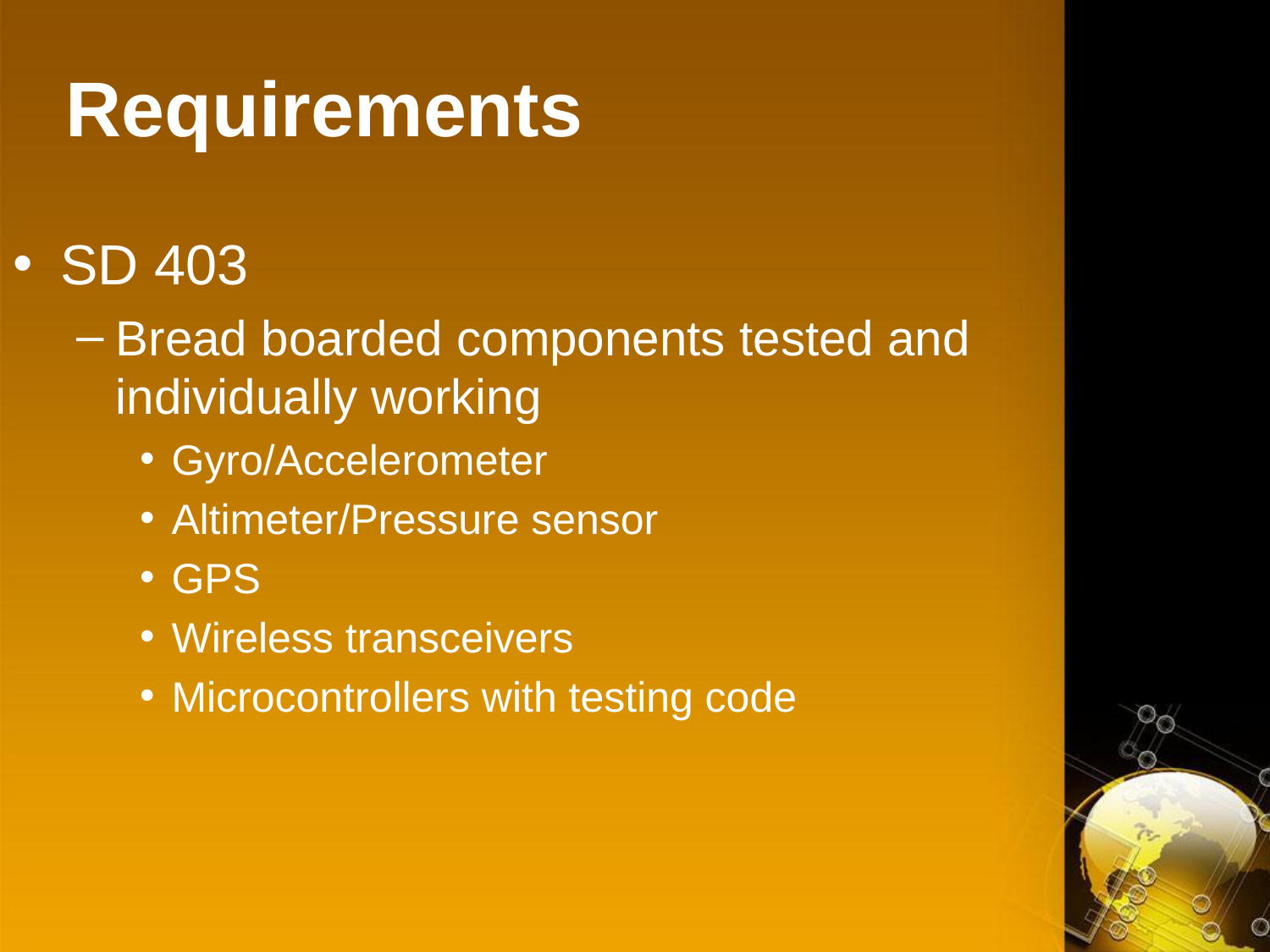

# Requirements
SD 403
Bread boarded components tested and individually working
Gyro/Accelerometer
Altimeter/Pressure sensor
GPS
Wireless transceivers
Microcontrollers with testing code